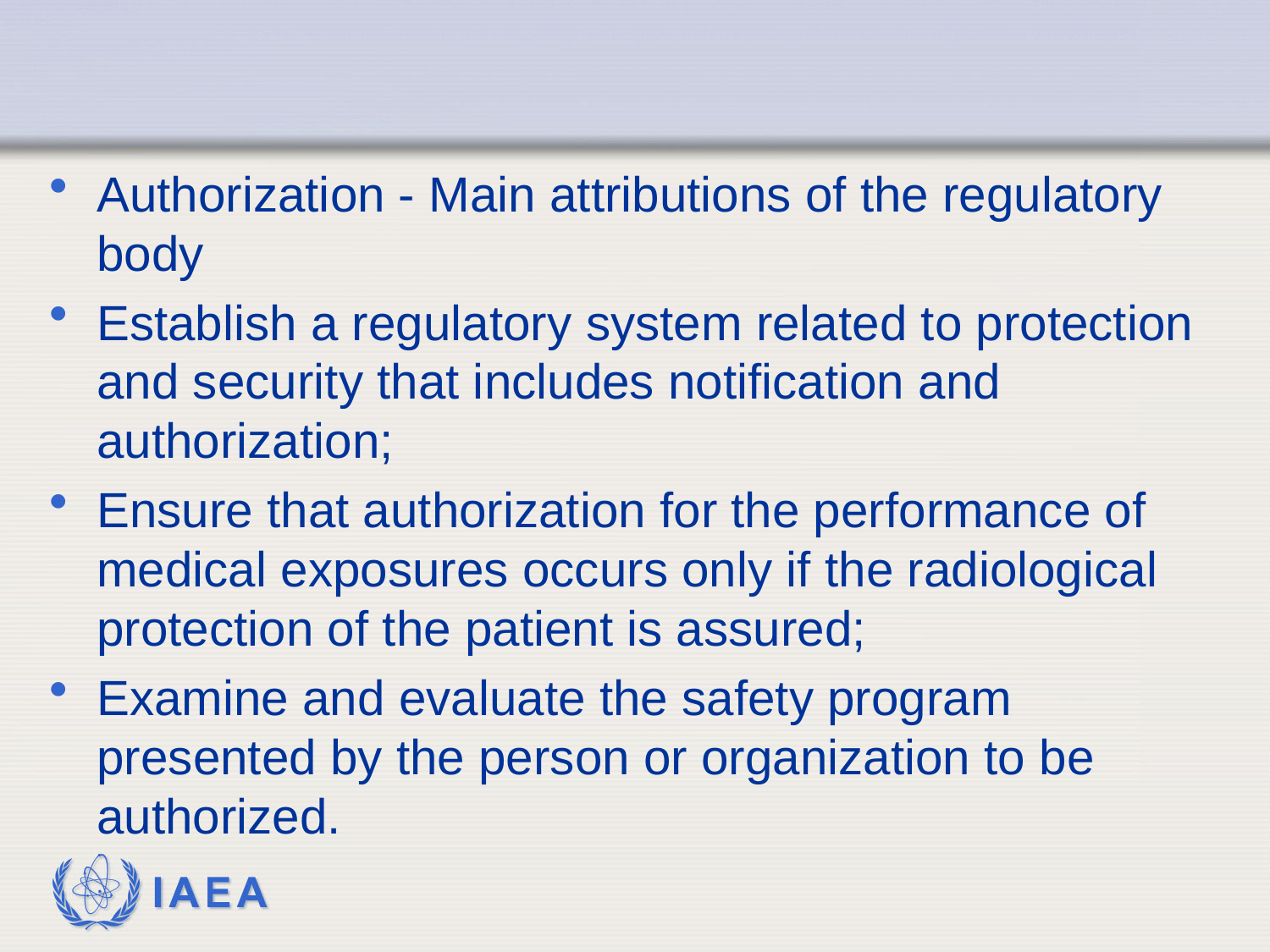

#
Authorization - Main attributions of the regulatory body
Establish a regulatory system related to protection and security that includes notification and authorization;
Ensure that authorization for the performance of medical exposures occurs only if the radiological protection of the patient is assured;
Examine and evaluate the safety program presented by the person or organization to be authorized.